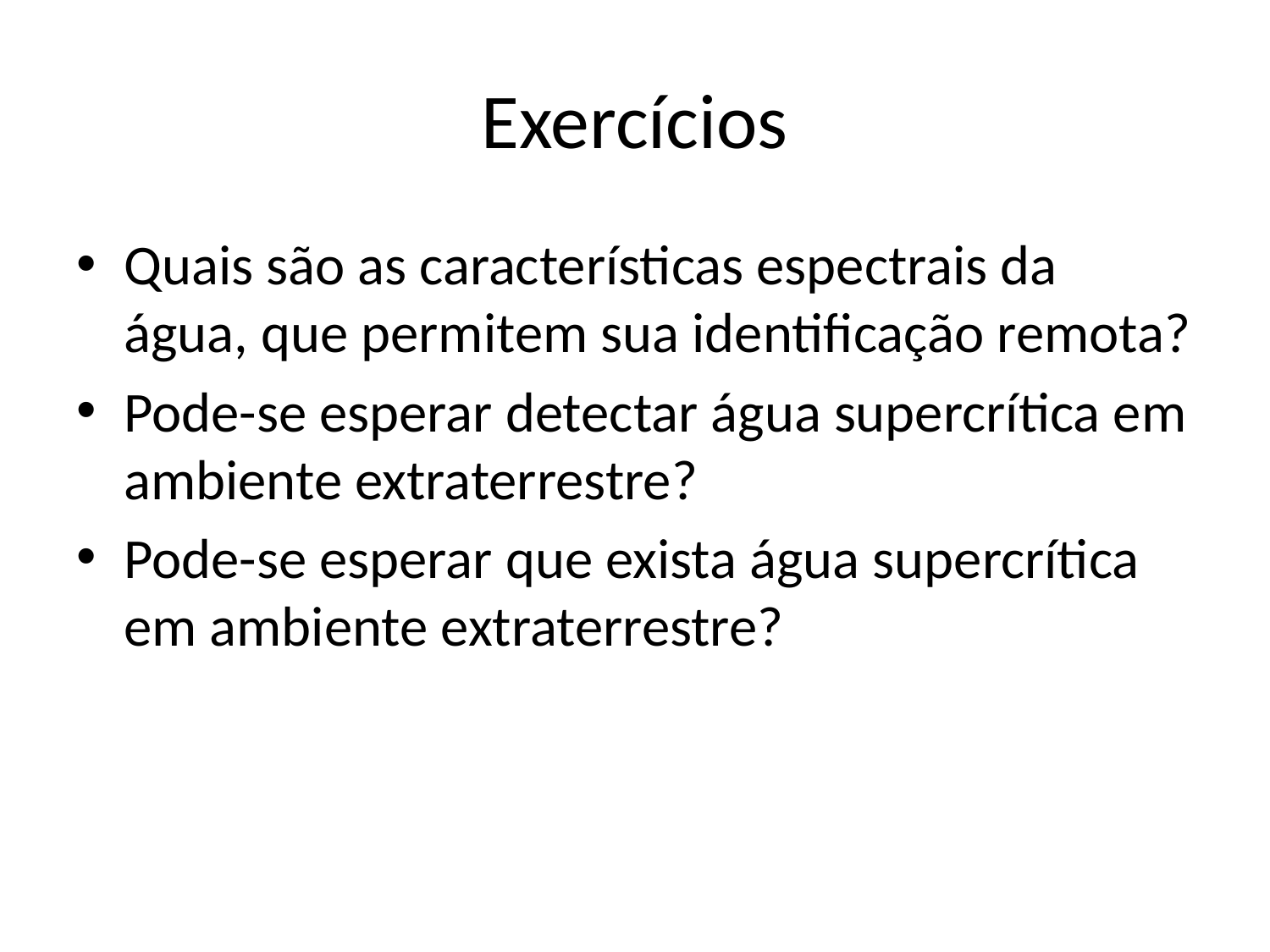

# Exercícios
Quais são as características espectrais da água, que permitem sua identificação remota?
Pode-se esperar detectar água supercrítica em ambiente extraterrestre?
Pode-se esperar que exista água supercrítica em ambiente extraterrestre?